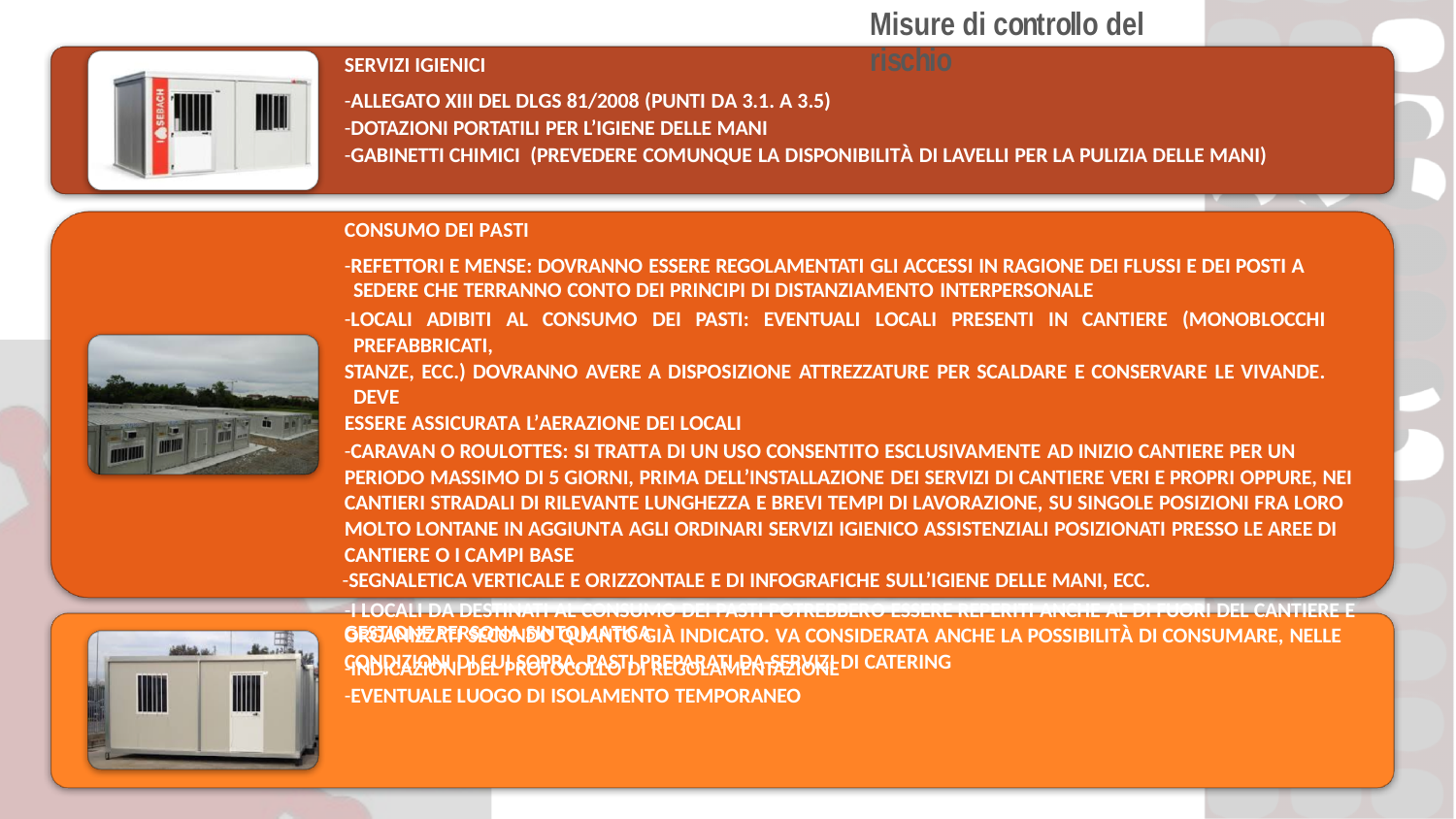

Misure di controllo del rischio

SERVIZI IGIENICI
-ALLEGATO XIII DEL DLGS 81/2008 (PUNTI DA 3.1. A 3.5)
-DOTAZIONI PORTATILI PER L’IGIENE DELLE MANI
-GABINETTI CHIMICI  (PREVEDERE COMUNQUE LA DISPONIBILITÀ DI LAVELLI PER LA PULIZIA DELLE MANI)

CONSUMO DEI PASTI
-REFETTORI E MENSE: DOVRANNO ESSERE REGOLAMENTATI GLI ACCESSI IN RAGIONE DEI FLUSSI E DEI POSTI A SEDERE CHE TERRANNO CONTO DEI PRINCIPI DI DISTANZIAMENTO INTERPERSONALE
-LOCALI ADIBITI AL CONSUMO DEI PASTI: EVENTUALI LOCALI PRESENTI IN CANTIERE (MONOBLOCCHI PREFABBRICATI,
STANZE, ECC.) DOVRANNO AVERE A DISPOSIZIONE ATTREZZATURE PER SCALDARE E CONSERVARE LE VIVANDE. DEVE
ESSERE ASSICURATA L’AERAZIONE DEI LOCALI
-CARAVAN O ROULOTTES: SI TRATTA DI UN USO CONSENTITO ESCLUSIVAMENTE AD INIZIO CANTIERE PER UN
PERIODO MASSIMO DI 5 GIORNI, PRIMA DELL’INSTALLAZIONE DEI SERVIZI DI CANTIERE VERI E PROPRI OPPURE, NEI
CANTIERI STRADALI DI RILEVANTE LUNGHEZZA E BREVI TEMPI DI LAVORAZIONE, SU SINGOLE POSIZIONI FRA LORO
MOLTO LONTANE IN AGGIUNTA AGLI ORDINARI SERVIZI IGIENICO ASSISTENZIALI POSIZIONATI PRESSO LE AREE DI
CANTIERE O I CAMPI BASE
-SEGNALETICA VERTICALE E ORIZZONTALE E DI INFOGRAFICHE SULL’IGIENE DELLE MANI, ECC.
-I LOCALI DA DESTINATI AL CONSUMO DEI PASTI POTREBBERO ESSERE REPERITI ANCHE AL DI FUORI DEL CANTIERE E
ORGANIZZATI SECONDO QUANTO GIÀ INDICATO. VA CONSIDERATA ANCHE LA POSSIBILITÀ DI CONSUMARE, NELLE
CONDIZIONI DI CUI SOPRA, PASTI PREPARATI DA SERVIZI DI CATERING

GESTIONE PERSONA SINTOMATICA
-INDICAZIONI DEL PROTOCOLLO DI REGOLAMENTAZIONE
-EVENTUALE LUOGO DI ISOLAMENTO TEMPORANEO